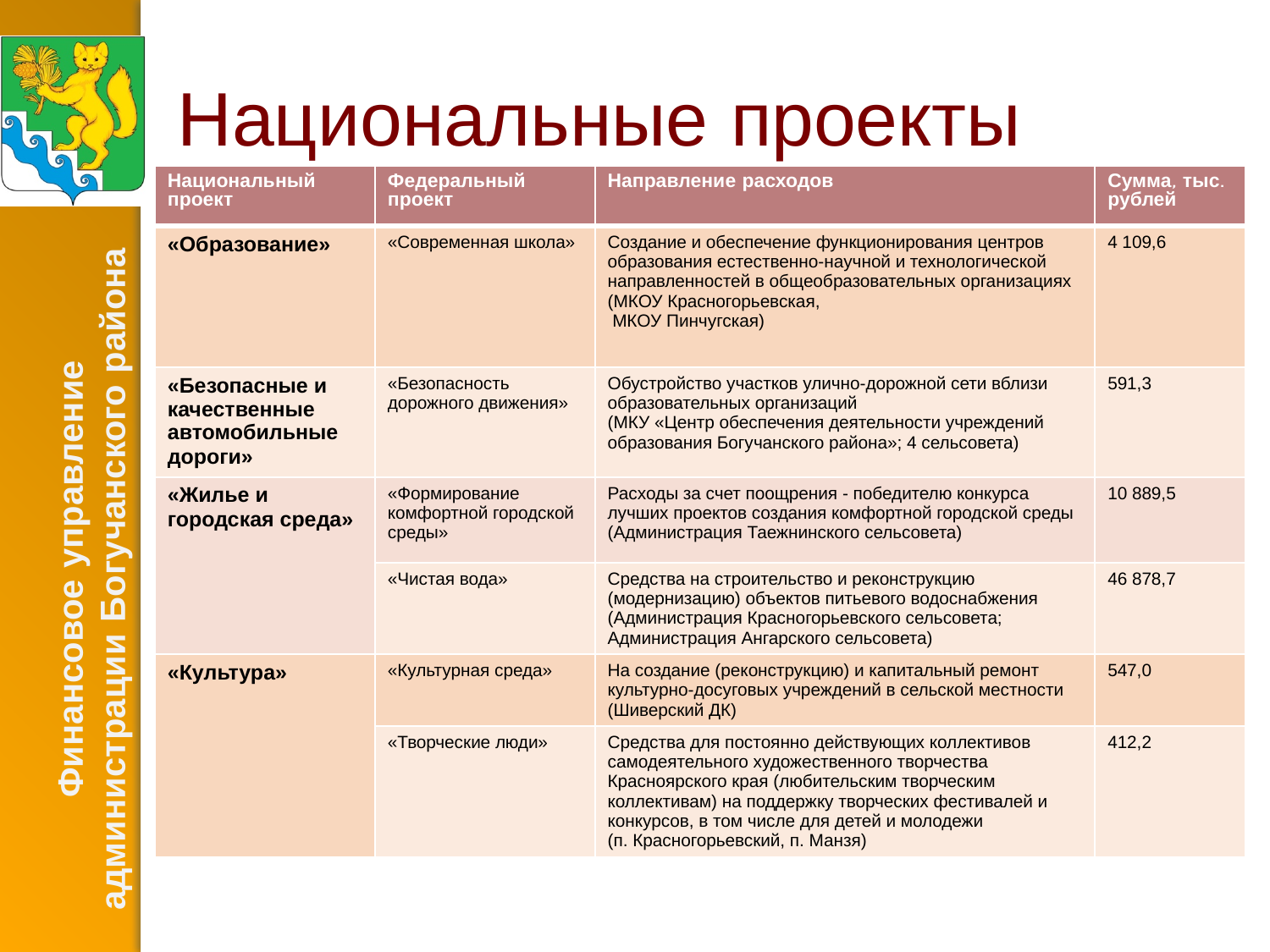

# Национальные проекты
| Национальный проект | Федеральный проект | Направление расходов | Сумма, тыс. рублей |
| --- | --- | --- | --- |
| «Образование» | «Современная школа» | Создание и обеспечение функционирования центров образования естественно-научной и технологической направленностей в общеобразовательных организациях (МКОУ Красногорьевская, МКОУ Пинчугская) | 4 109,6 |
| «Безопасные и качественные автомобильные дороги» | «Безопасность дорожного движения» | Обустройство участков улично-дорожной сети вблизи образовательных организаций (МКУ «Центр обеспечения деятельности учреждений образования Богучанского района»; 4 сельсовета) | 591,3 |
| «Жилье и городская среда» | «Формирование комфортной городской среды» | Расходы за счет поощрения - победителю конкурса лучших проектов создания комфортной городской среды (Администрация Таежнинского сельсовета) | 10 889,5 |
|  | «Чистая вода» | Средства на строительство и реконструкцию (модернизацию) объектов питьевого водоснабжения (Администрация Красногорьевского сельсовета; Администрация Ангарского сельсовета) | 46 878,7 |
| «Культура» | «Культурная среда» | На создание (реконструкцию) и капитальный ремонт культурно-досуговых учреждений в сельской местности (Шиверский ДК) | 547,0 |
|  | «Творческие люди» | Средства для постоянно действующих коллективов самодеятельного художественного творчества Красноярского края (любительским творческим коллективам) на поддержку творческих фестивалей и конкурсов, в том числе для детей и молодежи (п. Красногорьевский, п. Манзя) | 412,2 |